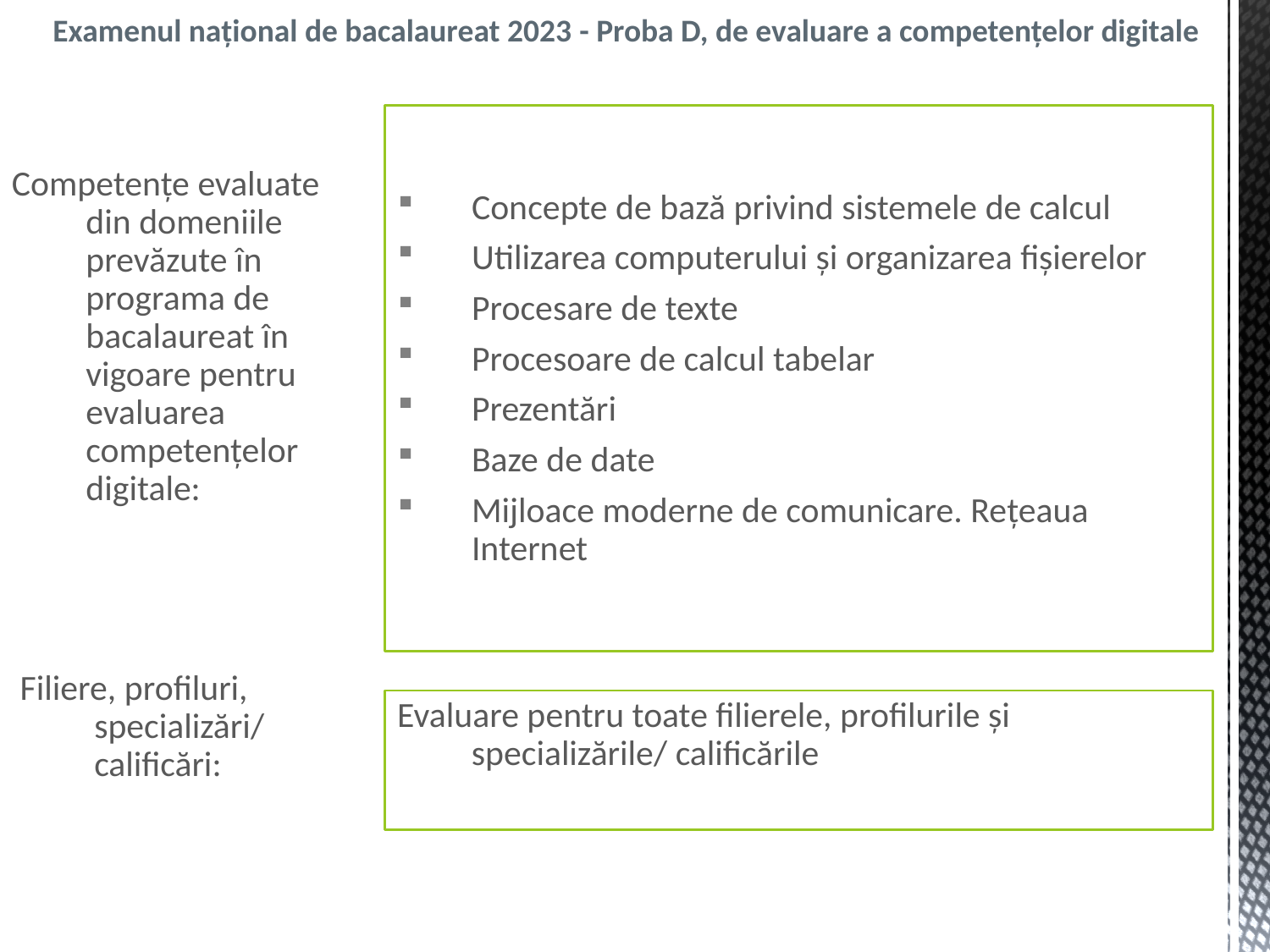

Examenul național de bacalaureat 2023 - Proba D, de evaluare a competenţelor digitale

Concepte de bază privind sistemele de calcul
Utilizarea computerului şi organizarea fişierelor
Procesare de texte
Procesoare de calcul tabelar
Prezentări
Baze de date
Mijloace moderne de comunicare. Reţeaua Internet
Competenţe evaluate din domeniile prevăzute în programa de bacalaureat în vigoare pentru evaluarea competențelor digitale:
Filiere, profiluri, specializări/ calificări:
Evaluare pentru toate filierele, profilurile şi specializările/ calificările